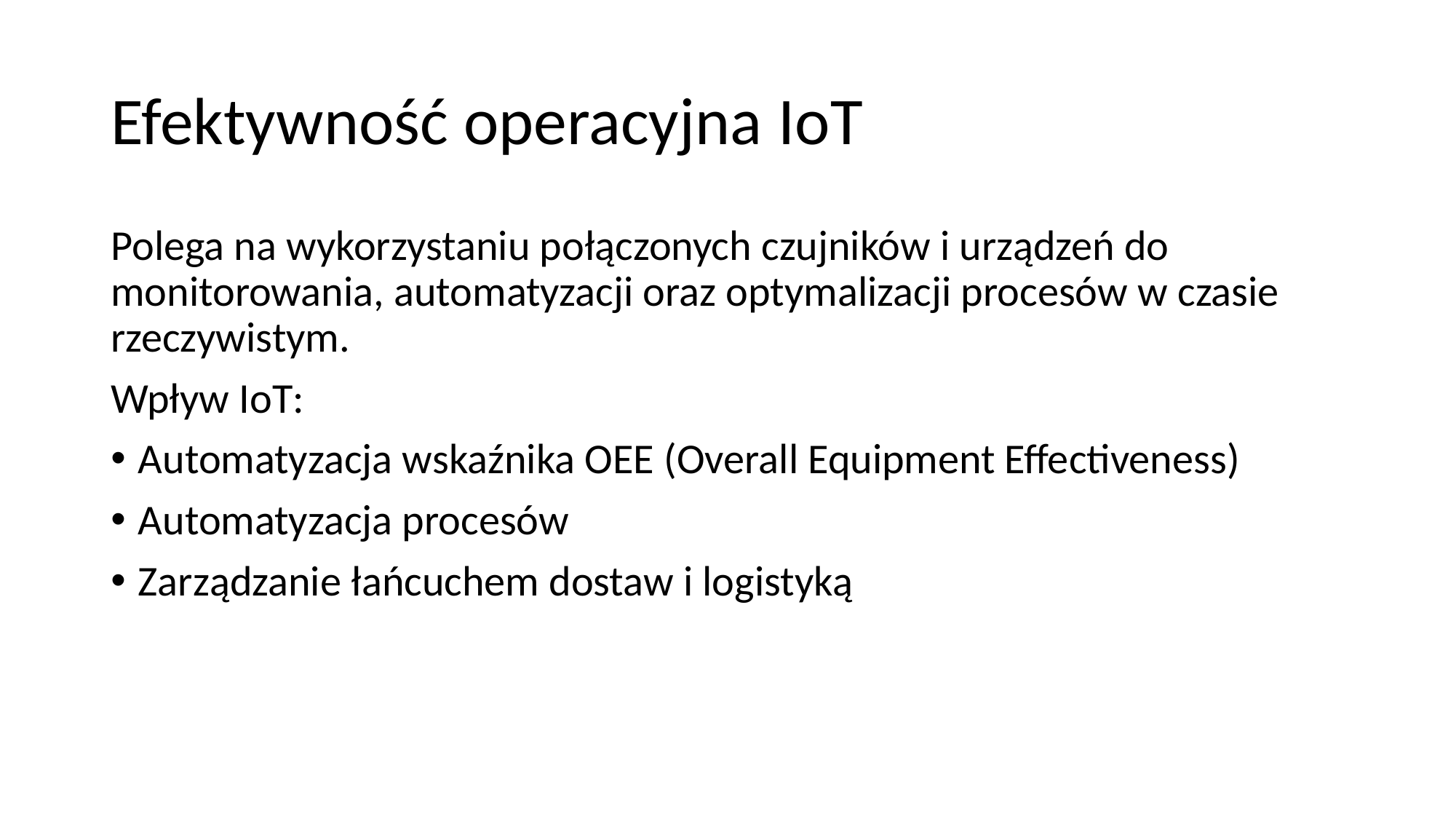

# Efektywność operacyjna IoT
Polega na wykorzystaniu połączonych czujników i urządzeń do monitorowania, automatyzacji oraz optymalizacji procesów w czasie rzeczywistym.
Wpływ IoT:
Automatyzacja wskaźnika OEE (Overall Equipment Effectiveness)
Automatyzacja procesów
Zarządzanie łańcuchem dostaw i logistyką